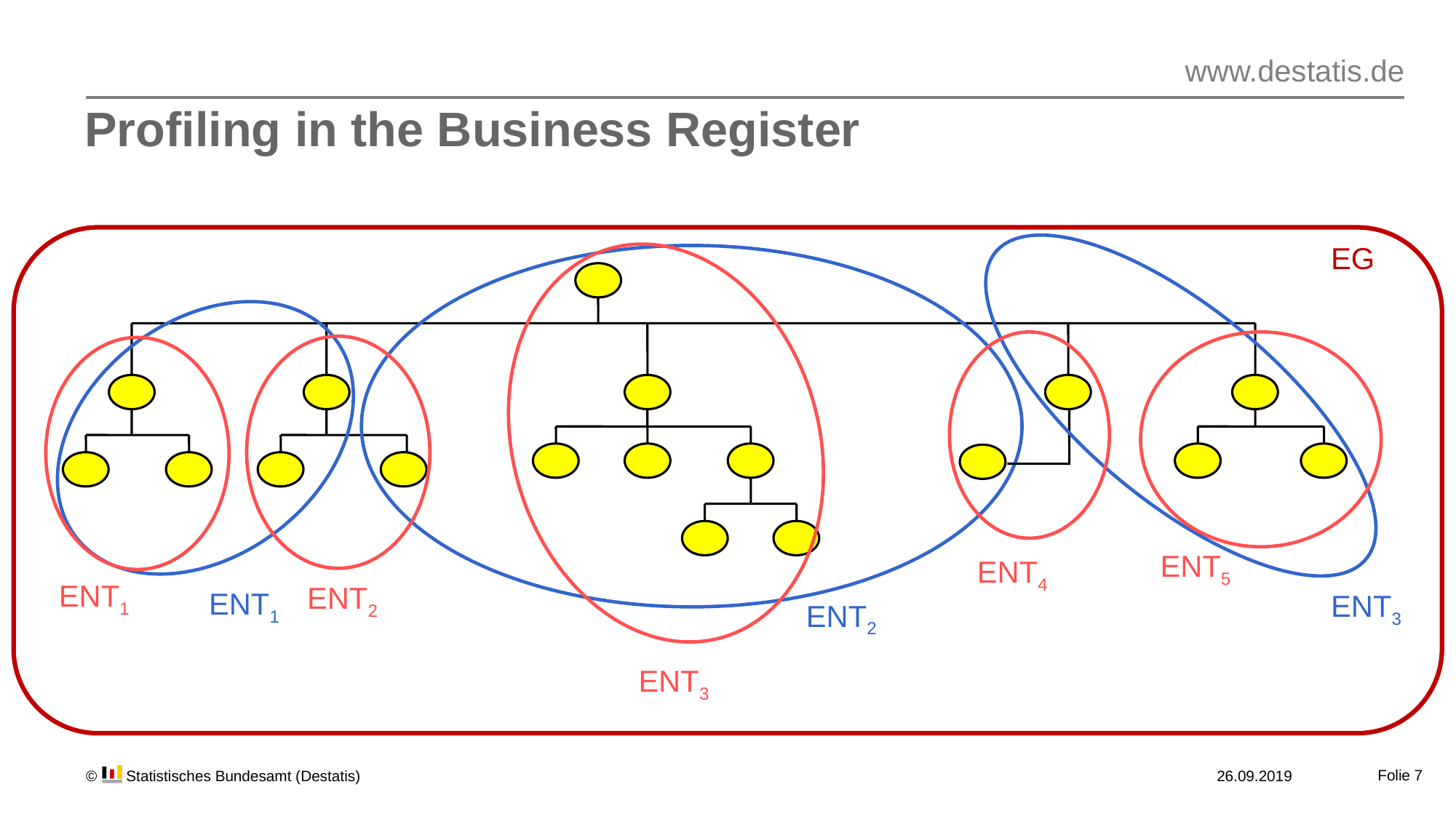

# Profiling in the Business Register

EG

ENT5
ENT4
ENT1
ENT2
ENT1
ENT3
ENT2
ENT3